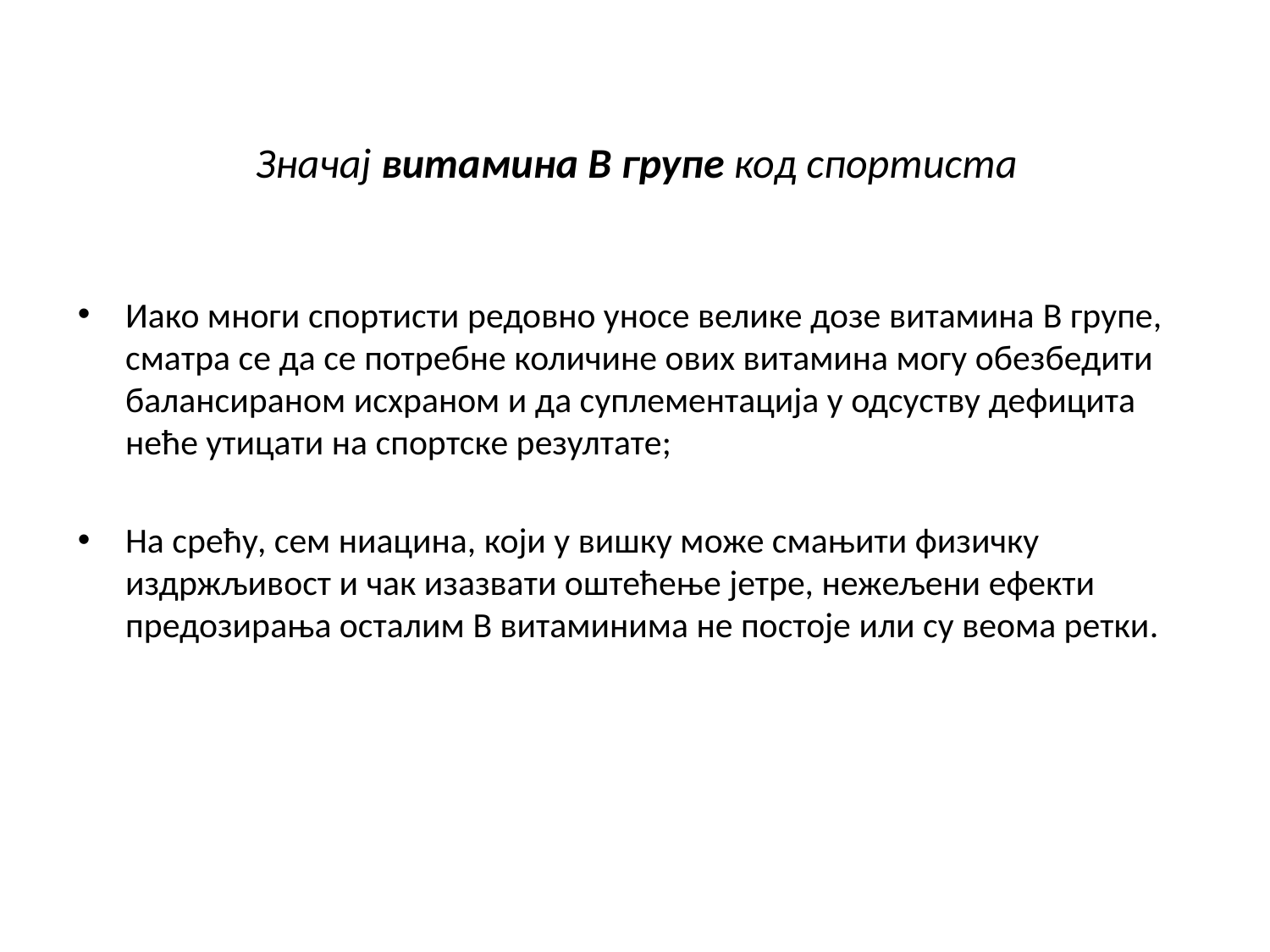

# Значај витамина B групе код спортиста
Иако многи спортисти редовно уносе велике дозе витамина B групе, сматра се да се потребне количине ових витамина могу обезбедити балансираном исхраном и да суплементација у одсуству дефицита неће утицати на спортске резултате;

На срећу, сем ниацина, који у вишку може смањити физичку издржљивост и чак изазвати оштећење јетре, нежељени ефекти предозирања осталим B витаминима не постоје или су веома ретки.